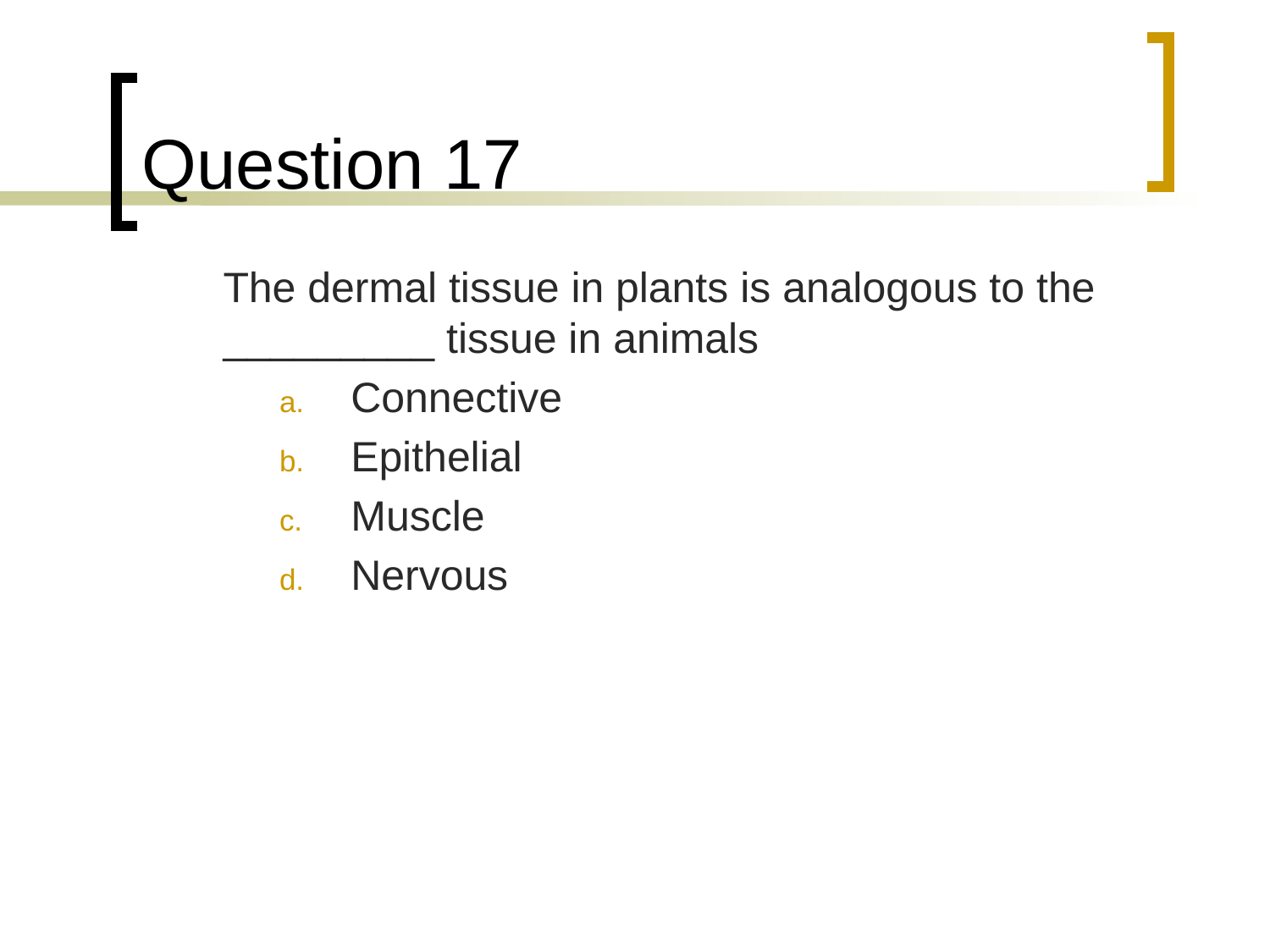

# Question 17
	The dermal tissue in plants is analogous to the _________ tissue in animals
Connective
Epithelial
Muscle
Nervous